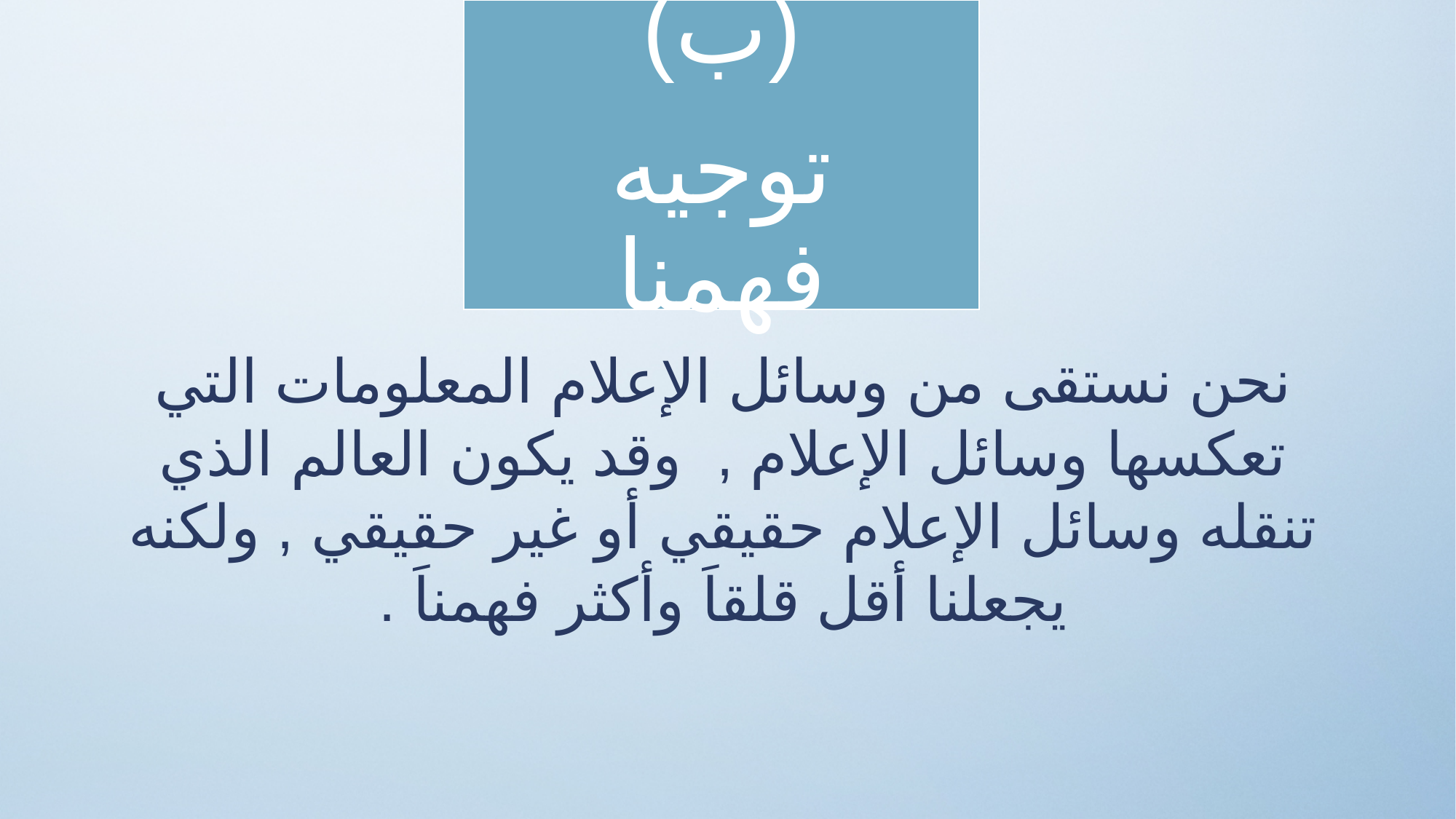

(ب)
توجيه فهمنا
نحن نستقى من وسائل الإعلام المعلومات التي تعكسها وسائل الإعلام ,  وقد يكون العالم الذي تنقله وسائل الإعلام حقيقي أو غير حقيقي , ولكنه يجعلنا أقل قلقاَ وأكثر فهمناَ .